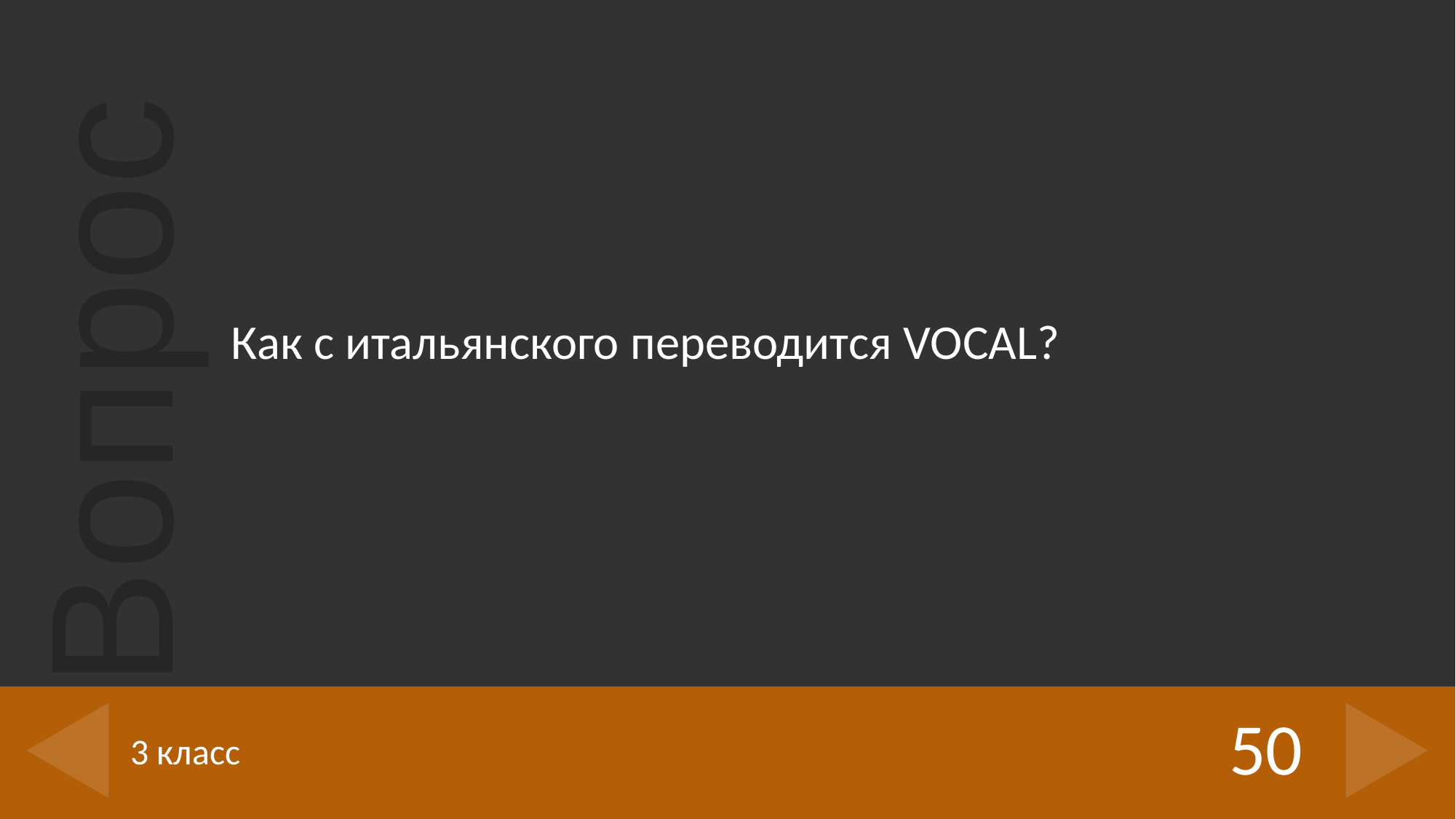

Как с итальянского переводится VOCAL?
50
# 3 класс